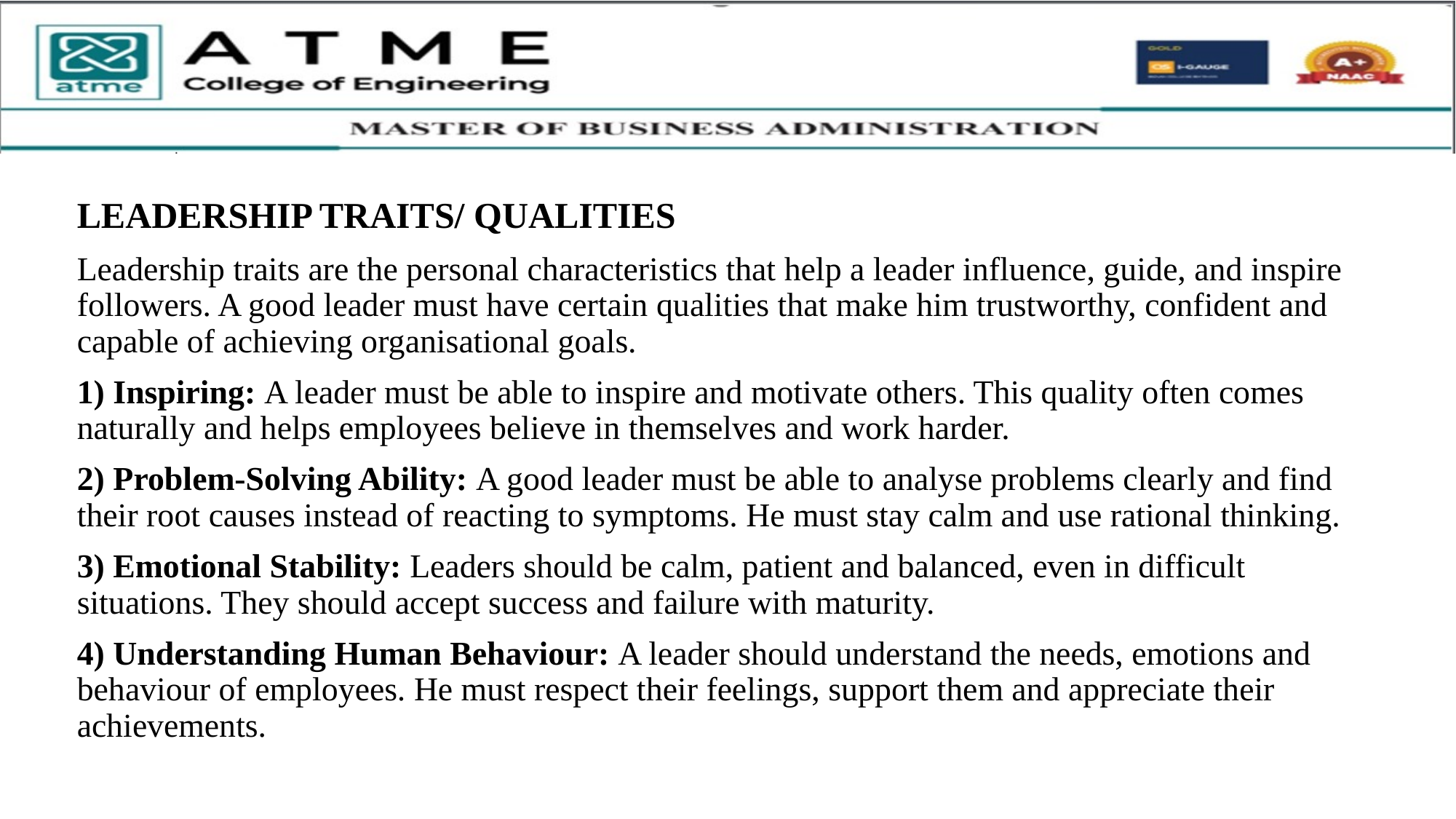

LEADERSHIP TRAITS/ QUALITIES
Leadership traits are the personal characteristics that help a leader influence, guide, and inspire followers. A good leader must have certain qualities that make him trustworthy, confident and capable of achieving organisational goals.
1) Inspiring: A leader must be able to inspire and motivate others. This quality often comes naturally and helps employees believe in themselves and work harder.
2) Problem-Solving Ability: A good leader must be able to analyse problems clearly and find their root causes instead of reacting to symptoms. He must stay calm and use rational thinking.
3) Emotional Stability: Leaders should be calm, patient and balanced, even in difficult situations. They should accept success and failure with maturity.
4) Understanding Human Behaviour: A leader should understand the needs, emotions and behaviour of employees. He must respect their feelings, support them and appreciate their achievements.